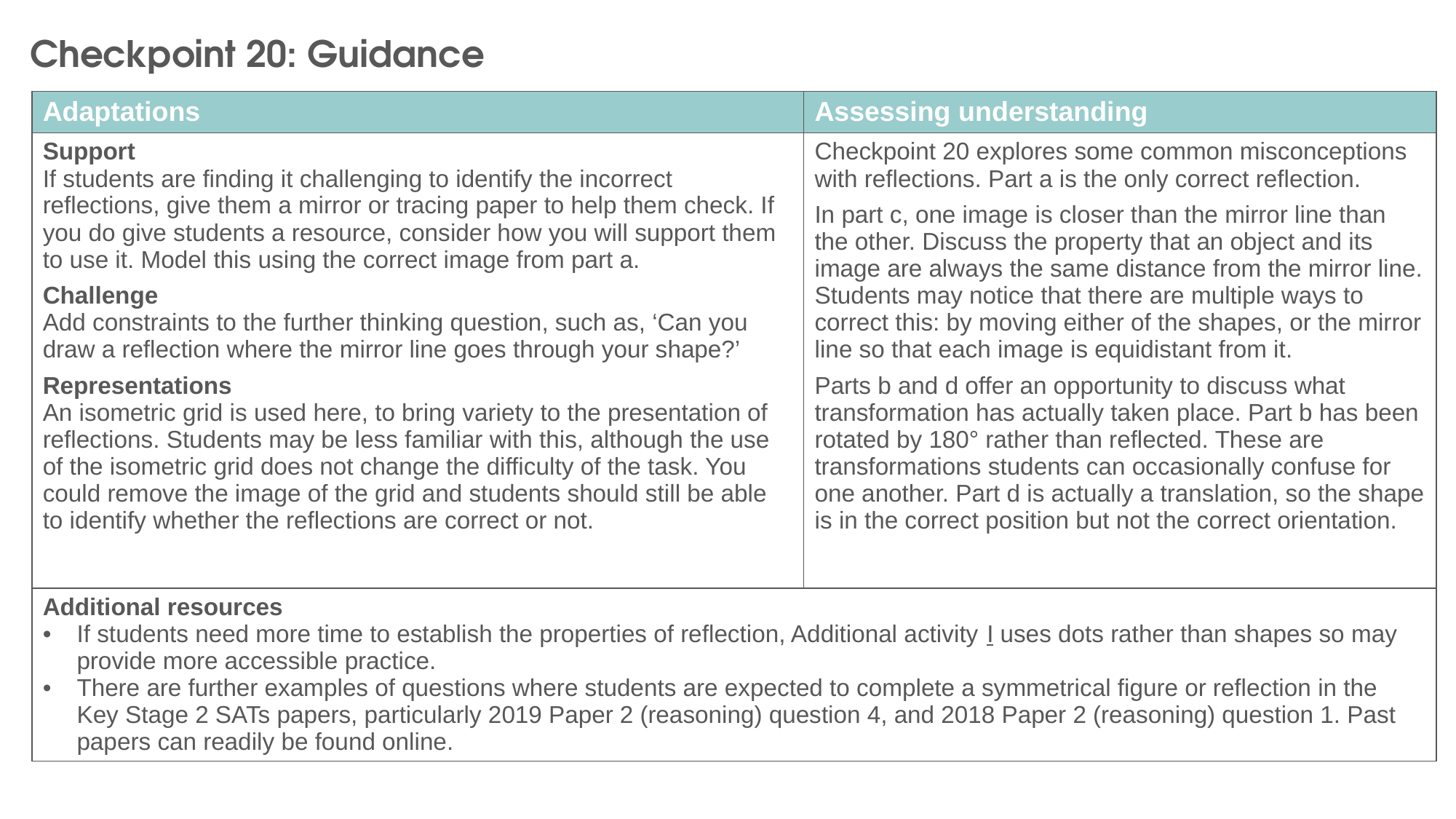

Checkpoint 20: Guidance
| Adaptations | Assessing understanding |
| --- | --- |
| Support If students are finding it challenging to identify the incorrect reflections, give them a mirror or tracing paper to help them check. If you do give students a resource, consider how you will support them to use it. Model this using the correct image from part a. Challenge Add constraints to the further thinking question, such as, ‘Can you draw a reflection where the mirror line goes through your shape?’ Representations An isometric grid is used here, to bring variety to the presentation of reflections. Students may be less familiar with this, although the use of the isometric grid does not change the difficulty of the task. You could remove the image of the grid and students should still be able to identify whether the reflections are correct or not. | Checkpoint 20 explores some common misconceptions with reflections. Part a is the only correct reflection. In part c, one image is closer than the mirror line than the other. Discuss the property that an object and its image are always the same distance from the mirror line. Students may notice that there are multiple ways to correct this: by moving either of the shapes, or the mirror line so that each image is equidistant from it. Parts b and d offer an opportunity to discuss what transformation has actually taken place. Part b has been rotated by 180° rather than reflected. These are transformations students can occasionally confuse for one another. Part d is actually a translation, so the shape is in the correct position but not the correct orientation. |
| Additional resources If students need more time to establish the properties of reflection, Additional activity I uses dots rather than shapes so may provide more accessible practice. There are further examples of questions where students are expected to complete a symmetrical figure or reflection in the Key Stage 2 SATs papers, particularly 2019 Paper 2 (reasoning) question 4, and 2018 Paper 2 (reasoning) question 1. Past papers can readily be found online. |  |